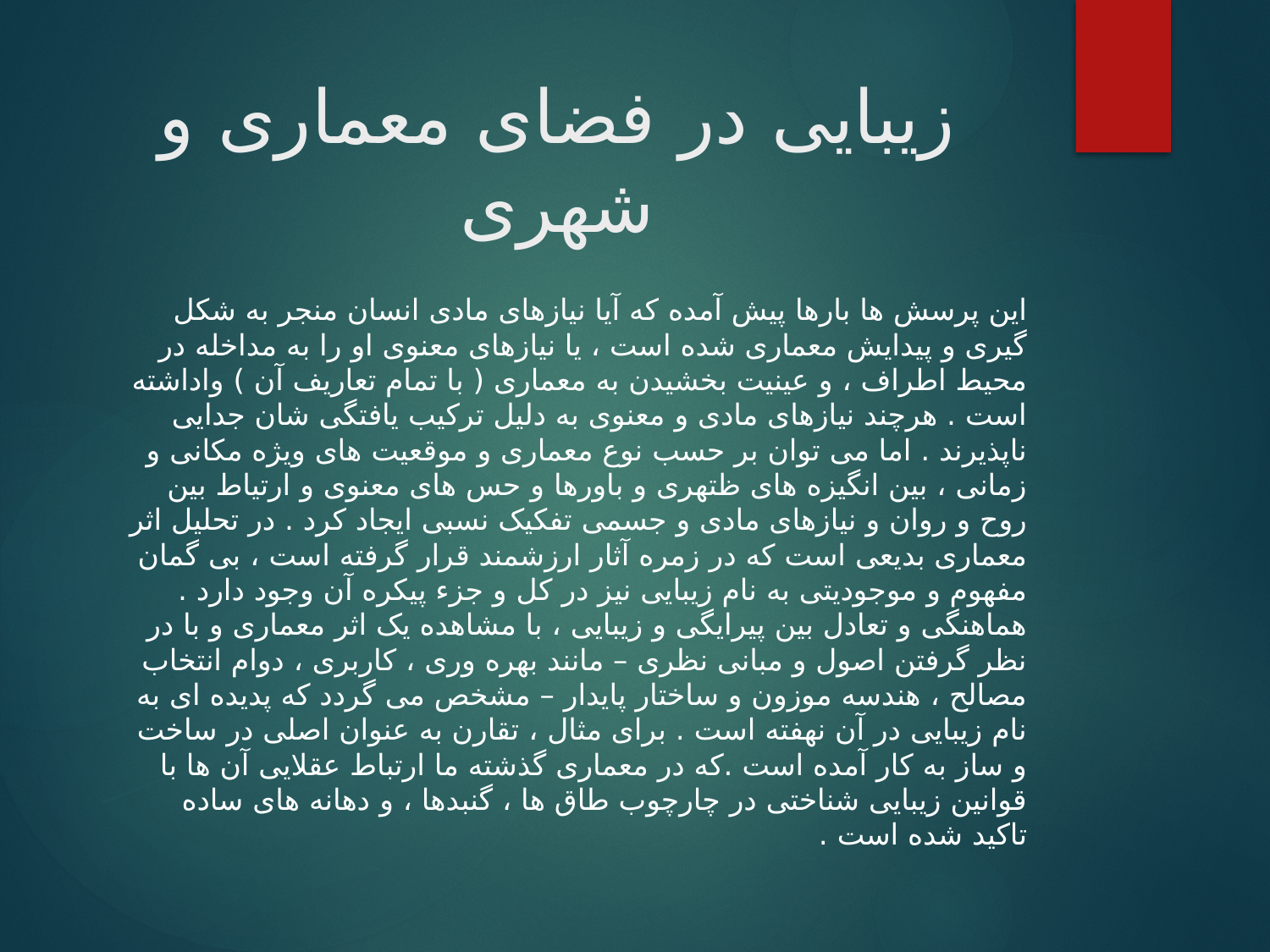

# زیبایی در فضای معماری و شهری
این پرسش ها بارها پیش آمده که آیا نیازهای مادی انسان منجر به شکل گیری و پیدایش معماری شده است ، یا نیازهای معنوی او را به مداخله در محیط اطراف ، و عینیت بخشیدن به معماری ( با تمام تعاریف آن ) واداشته است . هرچند نیازهای مادی و معنوی به دلیل ترکیب یافتگی شان جدایی ناپذیرند . اما می توان بر حسب نوع معماری و موقعیت های ویژه مکانی و زمانی ، بین انگیزه های ظتهری و باورها و حس های معنوی و ارتیاط بین روح و روان و نیازهای مادی و جسمی تفکیک نسبی ایجاد کرد . در تحلیل اثر معماری بدیعی است که در زمره آثار ارزشمند قرار گرفته است ، بی گمان مفهوم و موجودیتی به نام زیبایی نیز در کل و جزء پیکره آن وجود دارد . هماهنگی و تعادل بین پیرایگی و زیبایی ، با مشاهده یک اثر معماری و با در نظر گرفتن اصول و مبانی نظری – مانند بهره وری ، کاربری ، دوام انتخاب مصالح ، هندسه موزون و ساختار پایدار – مشخص می گردد که پدیده ای به نام زیبایی در آن نهفته است . برای مثال ، تقارن به عنوان اصلی در ساخت و ساز به کار آمده است .که در معماری گذشته ما ارتباط عقلایی آن ها با قوانین زیبایی شناختی در چارچوب طاق ها ، گنبدها ، و دهانه های ساده تاکید شده است .